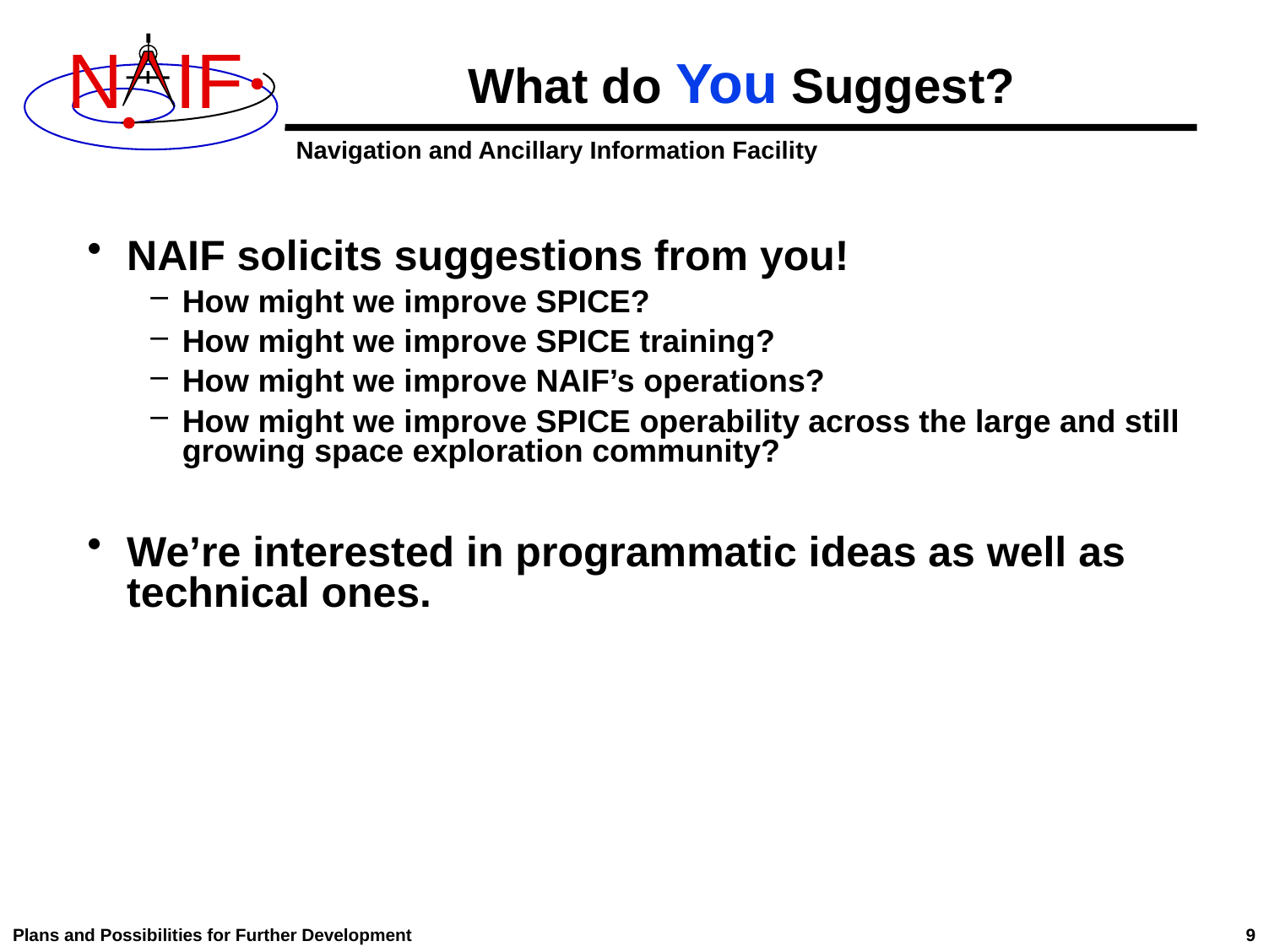

# What do You Suggest?
NAIF solicits suggestions from you!
How might we improve SPICE?
How might we improve SPICE training?
How might we improve NAIF’s operations?
How might we improve SPICE operability across the large and still growing space exploration community?

We’re interested in programmatic ideas as well as technical ones.
Plans and Possibilities for Further Development
9